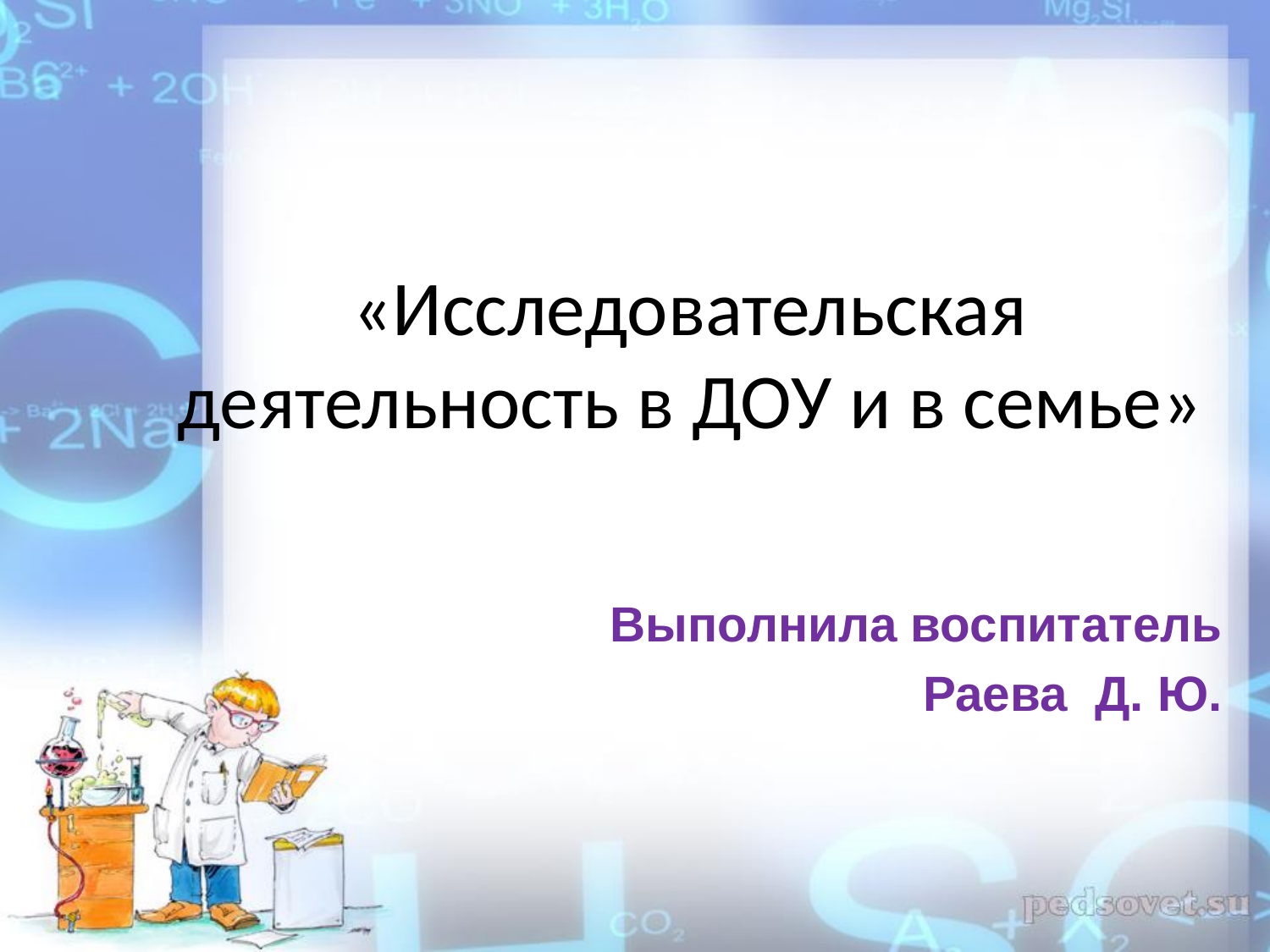

# «Исследовательская деятельность в ДОУ и в семье»
Выполнила воспитатель
 Раева  Д. Ю.